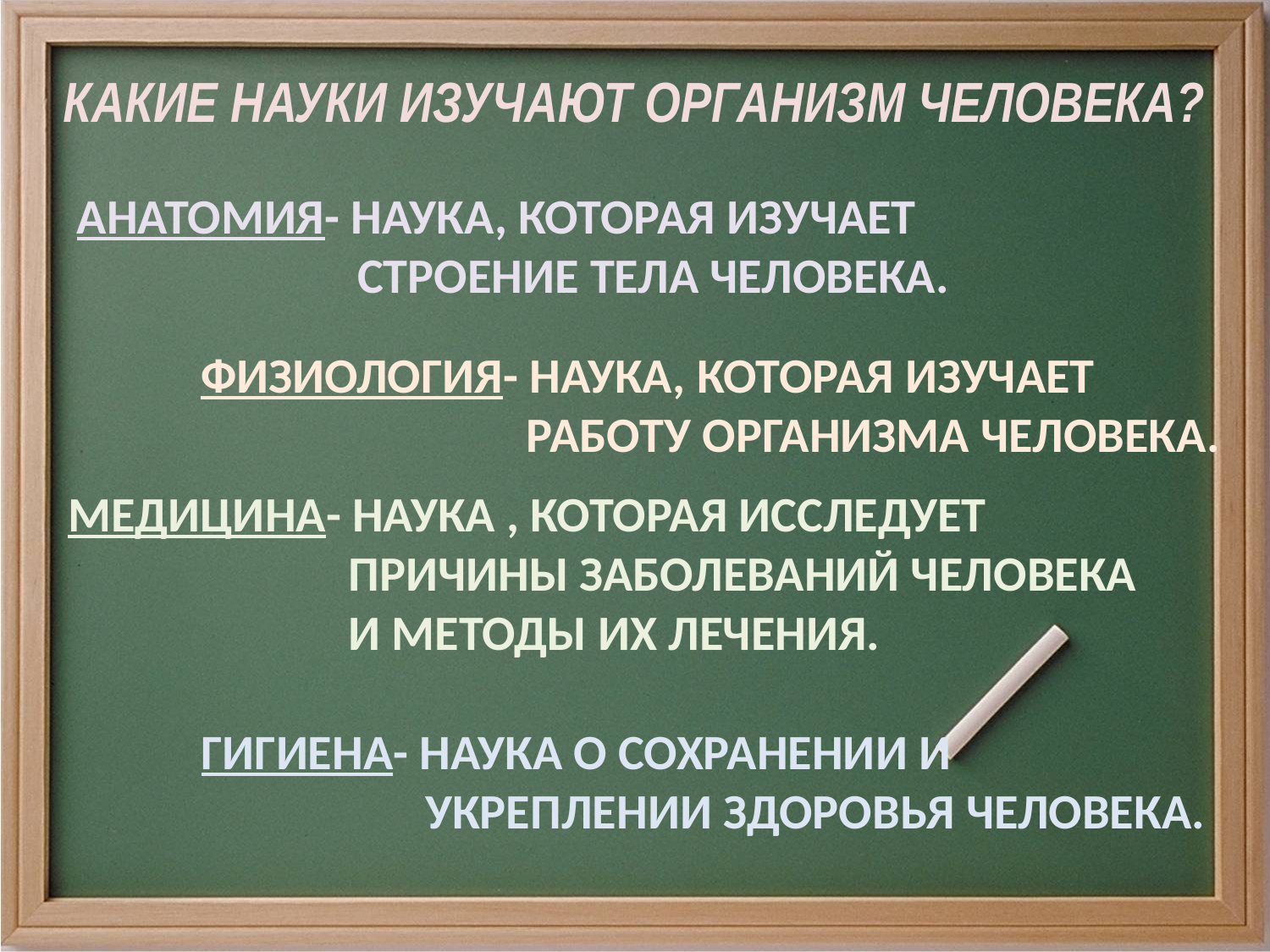

КАКИЕ НАУКИ ИЗУЧАЮТ ОРГАНИЗМ ЧЕЛОВЕКА?
АНАТОМИЯ- НАУКА, КОТОРАЯ ИЗУЧАЕТ
                         СТРОЕНИЕ ТЕЛА ЧЕЛОВЕКА.
ФИЗИОЛОГИЯ- НАУКА, КОТОРАЯ ИЗУЧАЕТ
                             РАБОТУ ОРГАНИЗМА ЧЕЛОВЕКА.
МЕДИЦИНА- НАУКА , КОТОРАЯ ИССЛЕДУЕТ
                         ПРИЧИНЫ ЗАБОЛЕВАНИЙ ЧЕЛОВЕКА
                         И МЕТОДЫ ИХ ЛЕЧЕНИЯ.
ГИГИЕНА- НАУКА О СОХРАНЕНИИ И
                    УКРЕПЛЕНИИ ЗДОРОВЬЯ ЧЕЛОВЕКА.